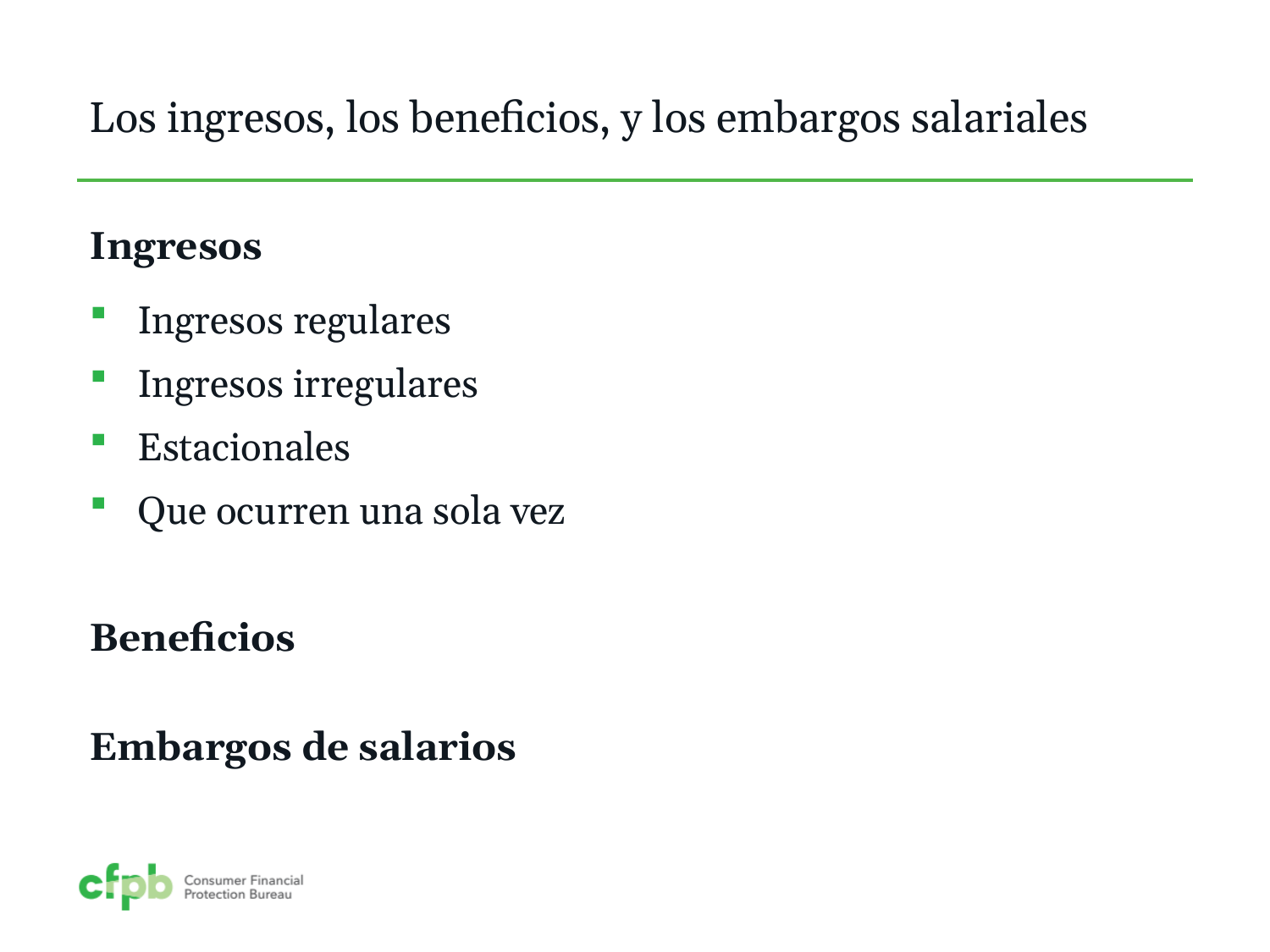

# Los ingresos, los beneficios, y los embargos salariales
Ingresos
Ingresos regulares
Ingresos irregulares
Estacionales
Que ocurren una sola vez

Beneficios
Embargos de salarios